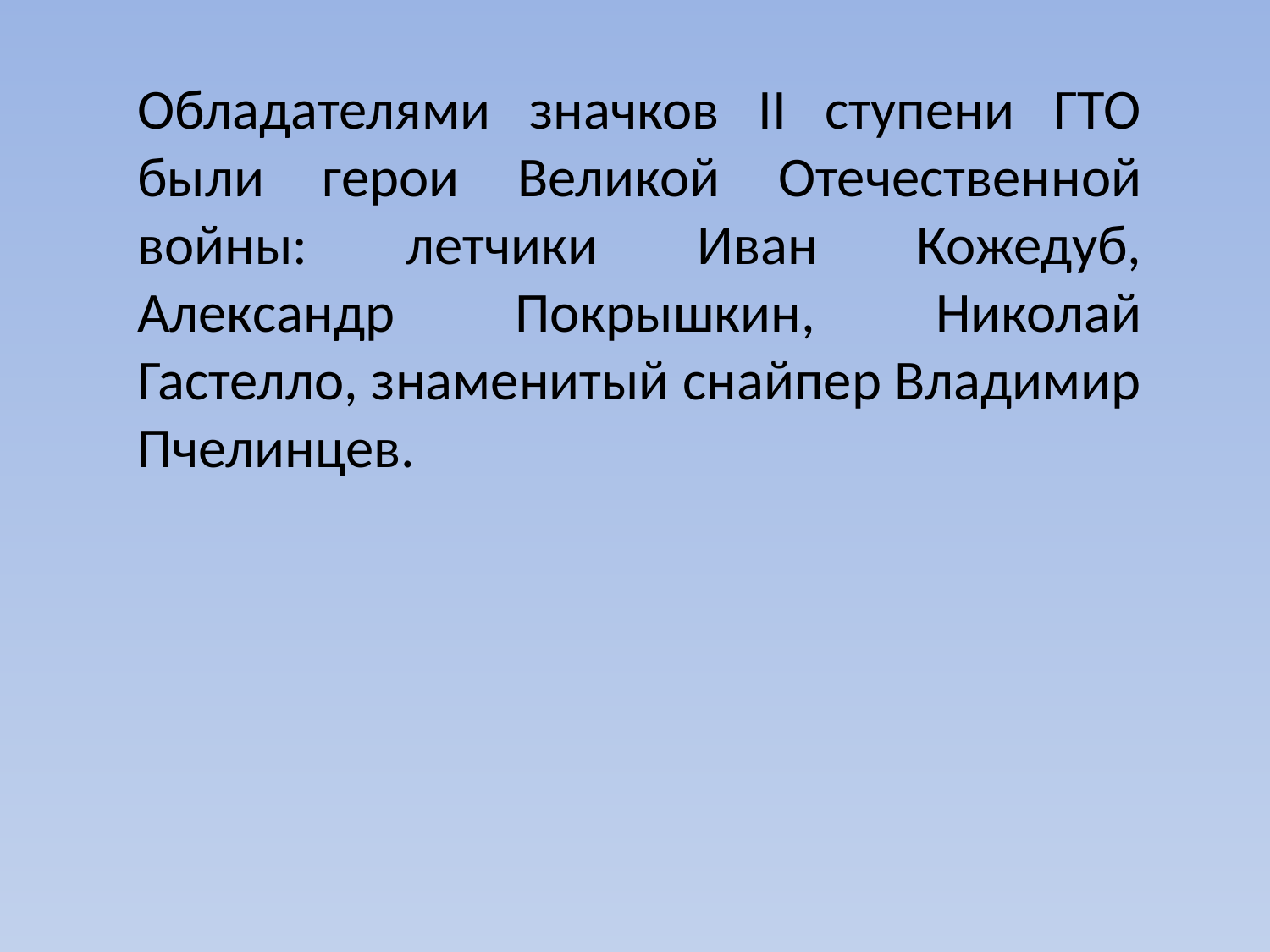

Обладателями значков II ступени ГТО были герои Великой Отечественной войны: летчики Иван Кожедуб, Александр Покрышкин, Николай Гастелло, знаменитый снайпер Владимир Пчелинцев.